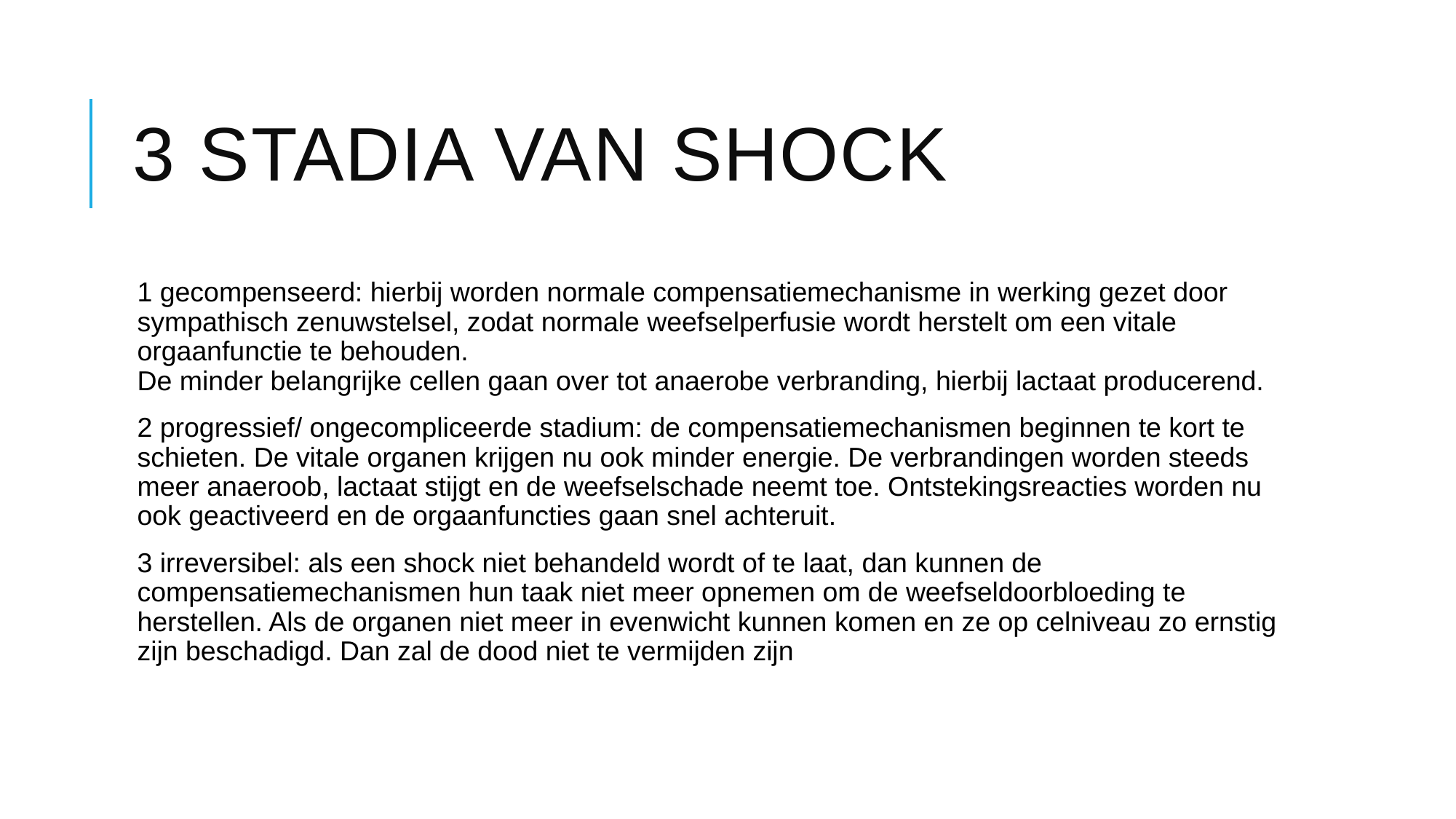

# 3 stadia van shock
1 gecompenseerd: hierbij worden normale compensatiemechanisme in werking gezet door sympathisch zenuwstelsel, zodat normale weefselperfusie wordt herstelt om een vitale orgaanfunctie te behouden.
De minder belangrijke cellen gaan over tot anaerobe verbranding, hierbij lactaat producerend.
2 progressief/ ongecompliceerde stadium: de compensatiemechanismen beginnen te kort te schieten. De vitale organen krijgen nu ook minder energie. De verbrandingen worden steeds meer anaeroob, lactaat stijgt en de weefselschade neemt toe. Ontstekingsreacties worden nu ook geactiveerd en de orgaanfuncties gaan snel achteruit.
3 irreversibel: als een shock niet behandeld wordt of te laat, dan kunnen de compensatiemechanismen hun taak niet meer opnemen om de weefseldoorbloeding te herstellen. Als de organen niet meer in evenwicht kunnen komen en ze op celniveau zo ernstig zijn beschadigd. Dan zal de dood niet te vermijden zijn